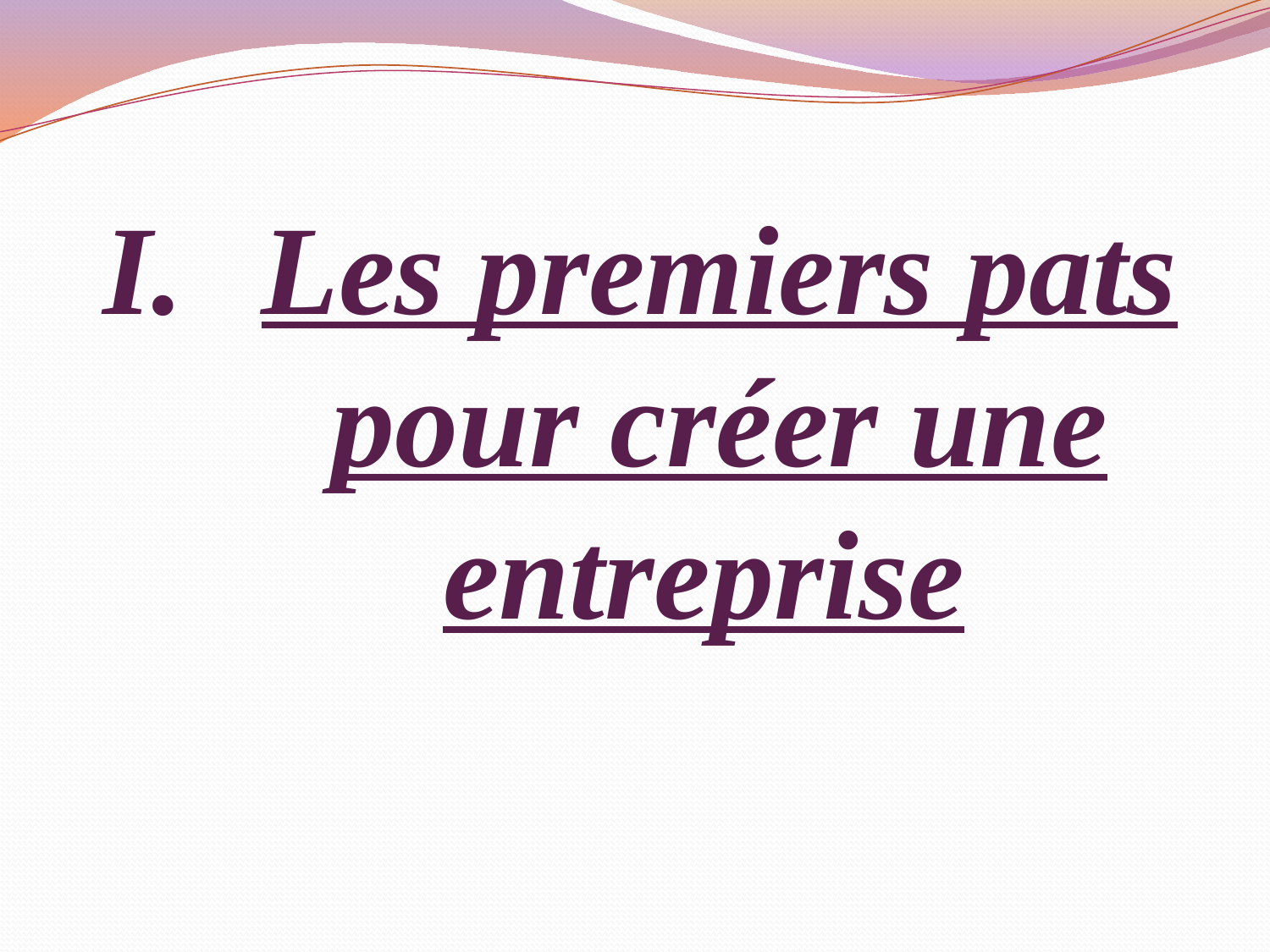

# Les premiers pats pour créer une entreprise